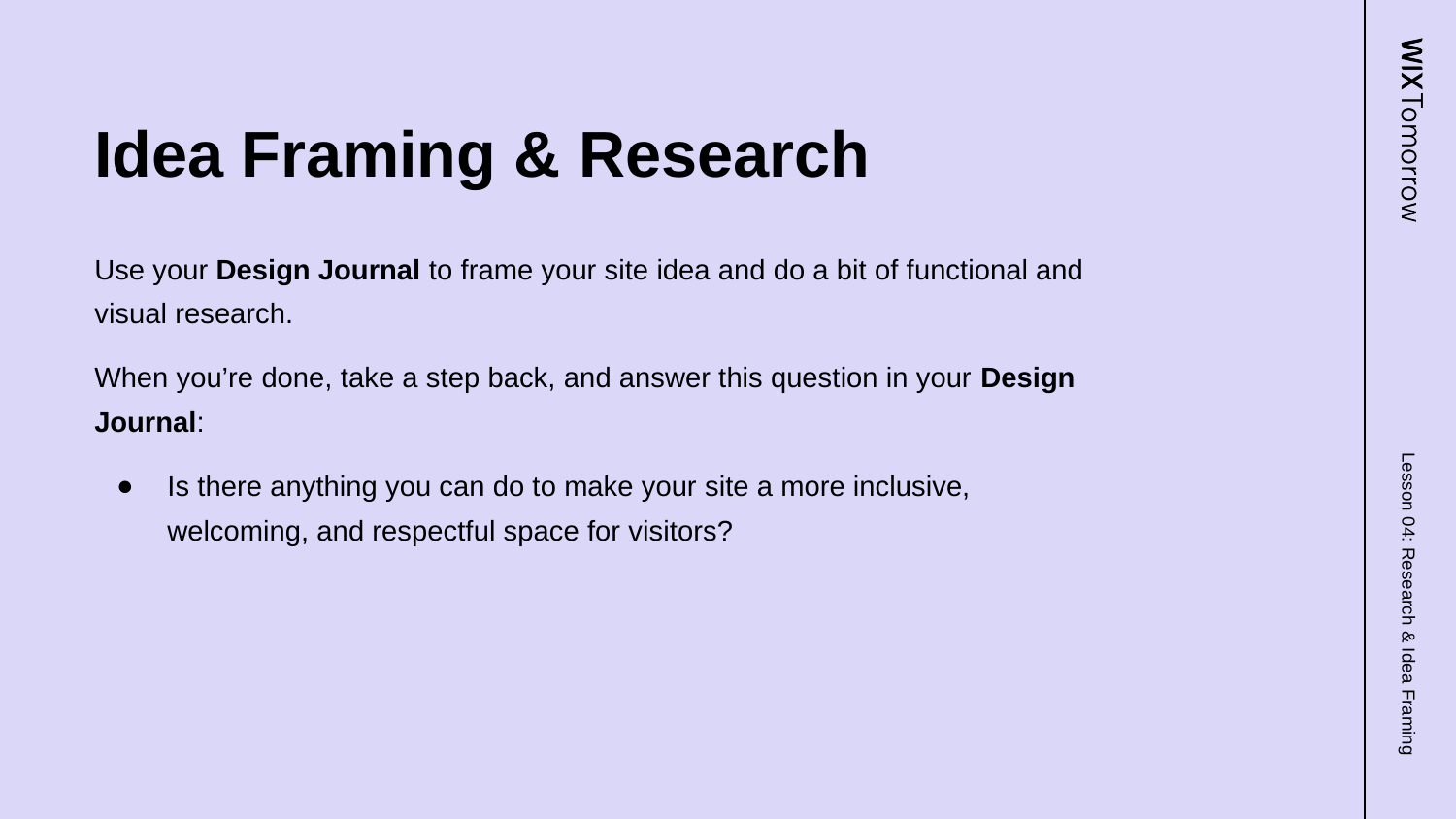

Idea Framing & Research

Use your Design Journal to frame your site idea and do a bit of functional and visual research.
When you’re done, take a step back, and answer this question in your Design Journal:
Is there anything you can do to make your site a more inclusive, welcoming, and respectful space for visitors?